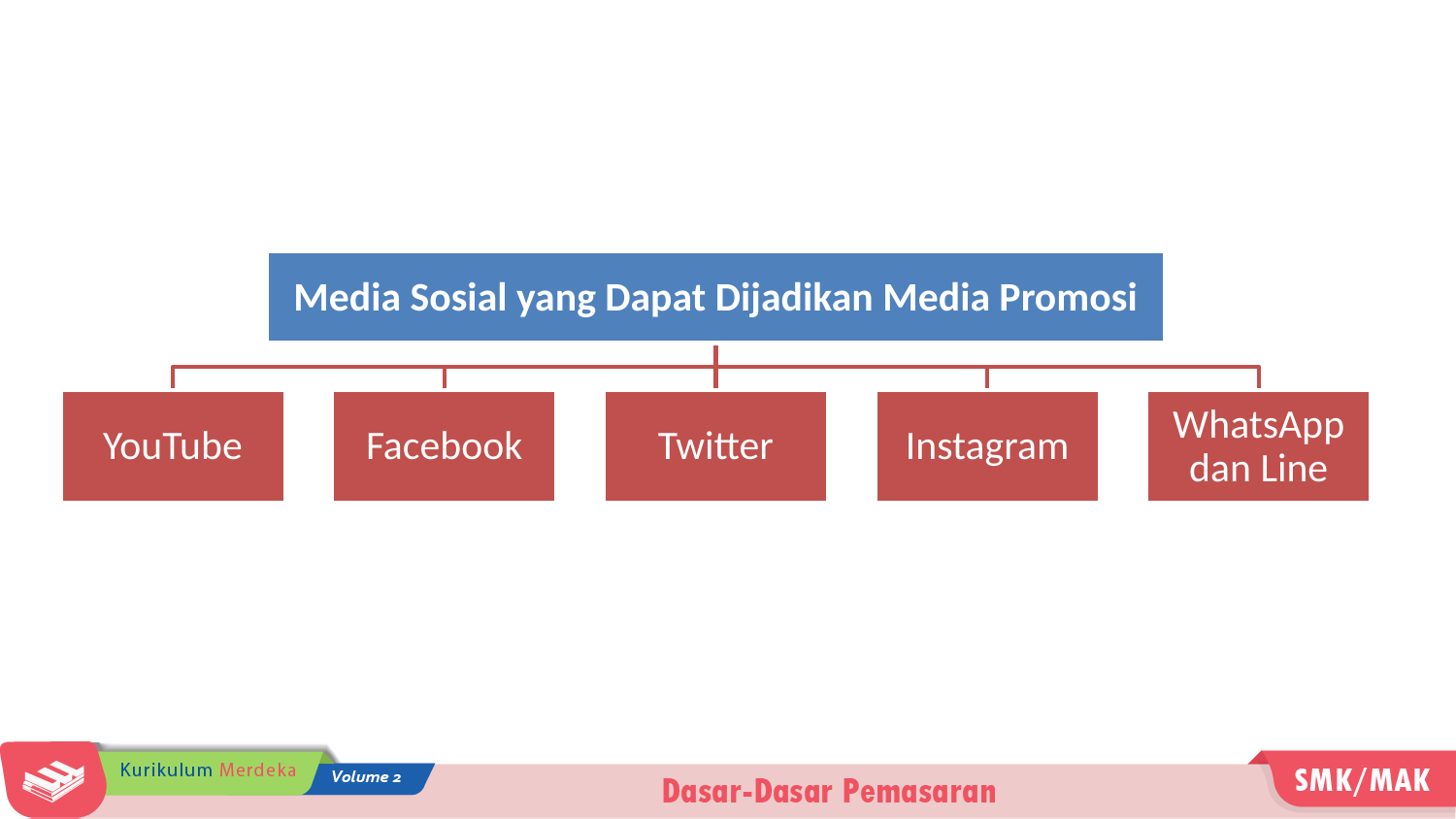

Media Sosial yang Dapat Dijadikan Media Promosi
YouTube
Facebook
Twitter
Instagram
WhatsApp dan Line